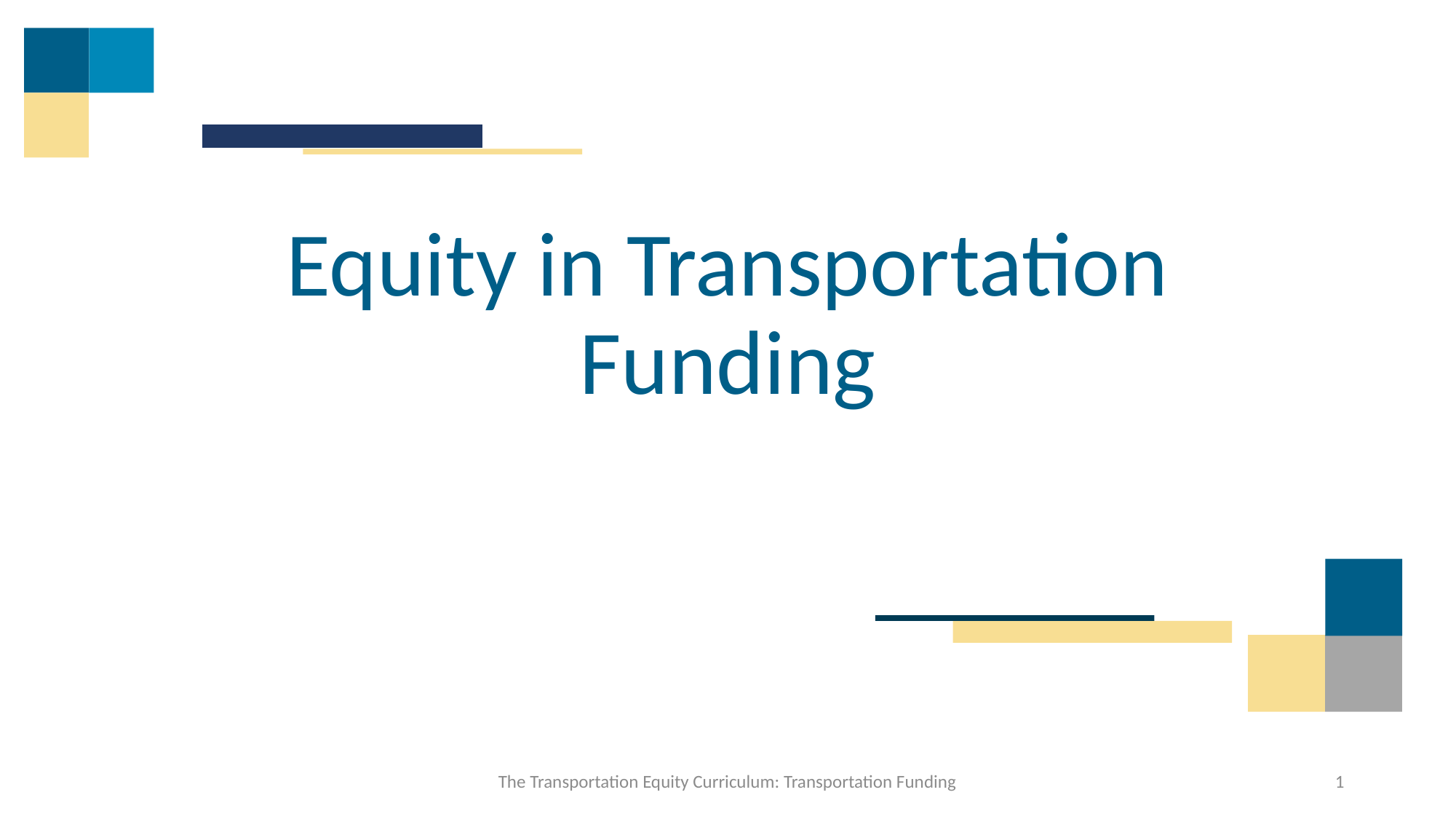

# Equity in Transportation Funding

The Transportation Equity Curriculum: Transportation Funding
1